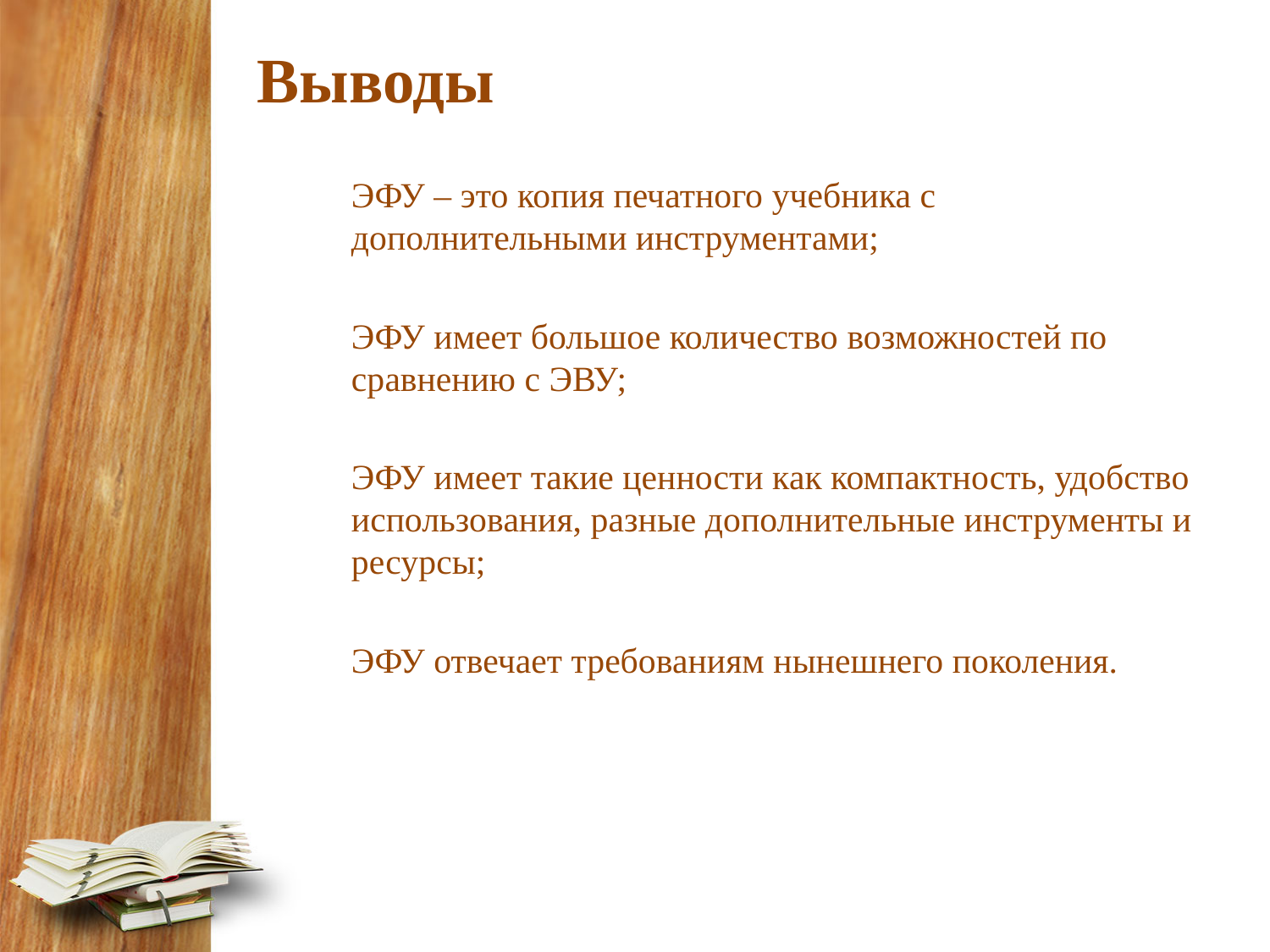

# Выводы
ЭФУ – это копия печатного учебника с дополнительными инструментами;

ЭФУ имеет большое количество возможностей по сравнению с ЭВУ;

ЭФУ имеет такие ценности как компактность, удобство использования, разные дополнительные инструменты и ресурсы;

ЭФУ отвечает требованиям нынешнего поколения.